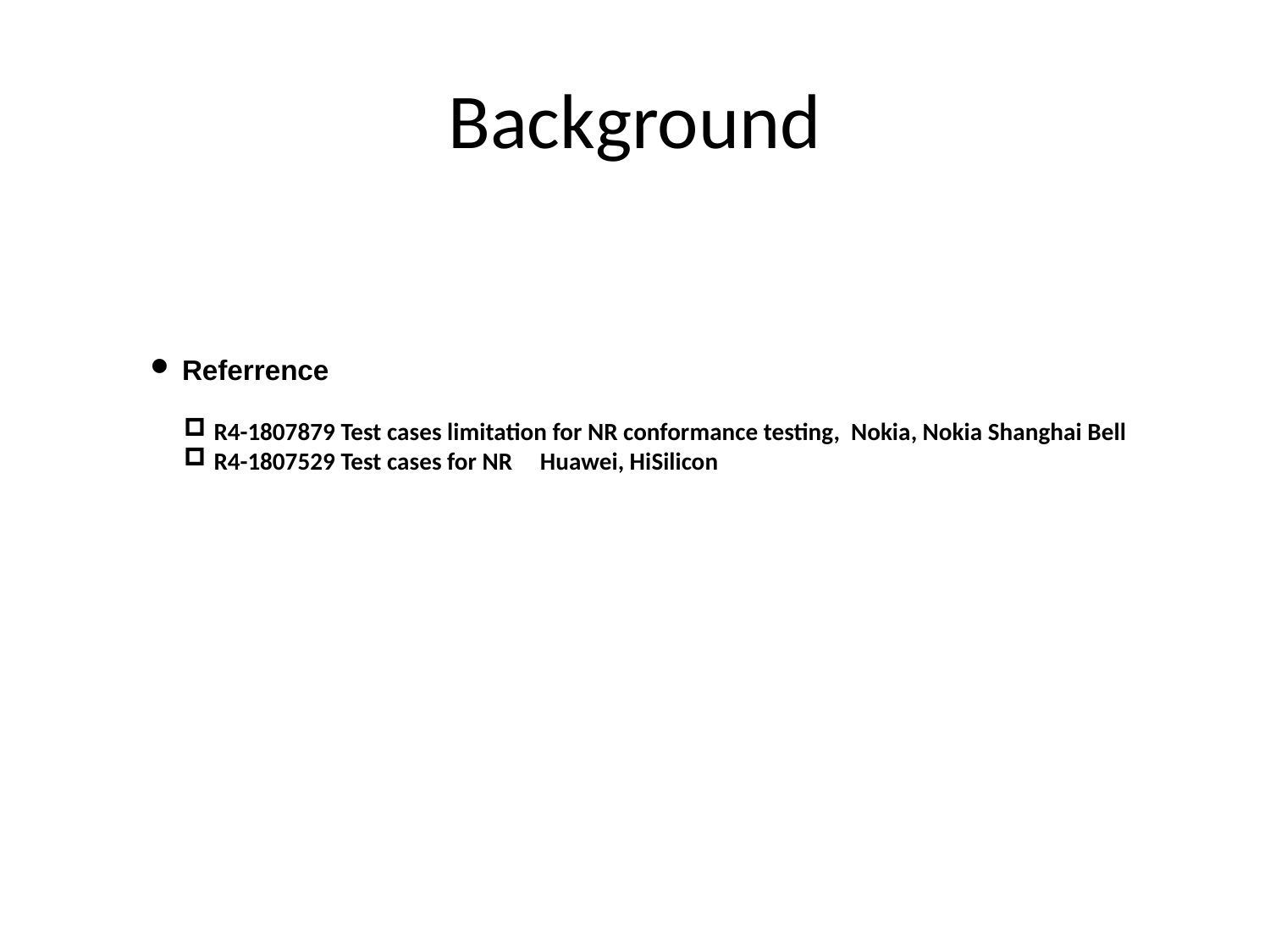

# Background

 Referrence

R4-1807879	Test cases limitation for NR conformance testing,  Nokia, Nokia Shanghai Bell
R4-1807529	Test cases for NR     Huawei, HiSilicon